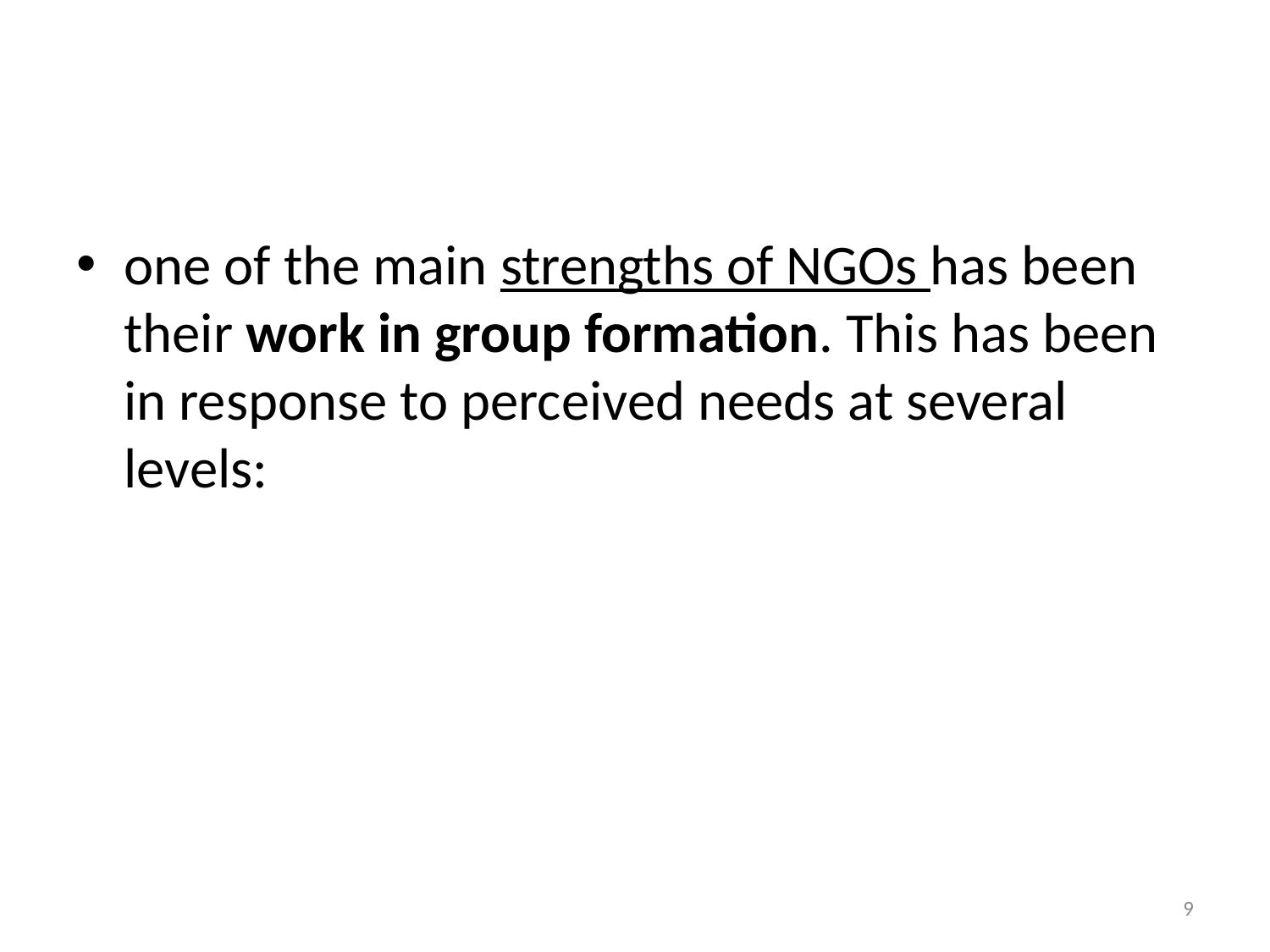

#
one of the main strengths of NGOs has been their work in group formation. This has been in response to perceived needs at several levels:
9